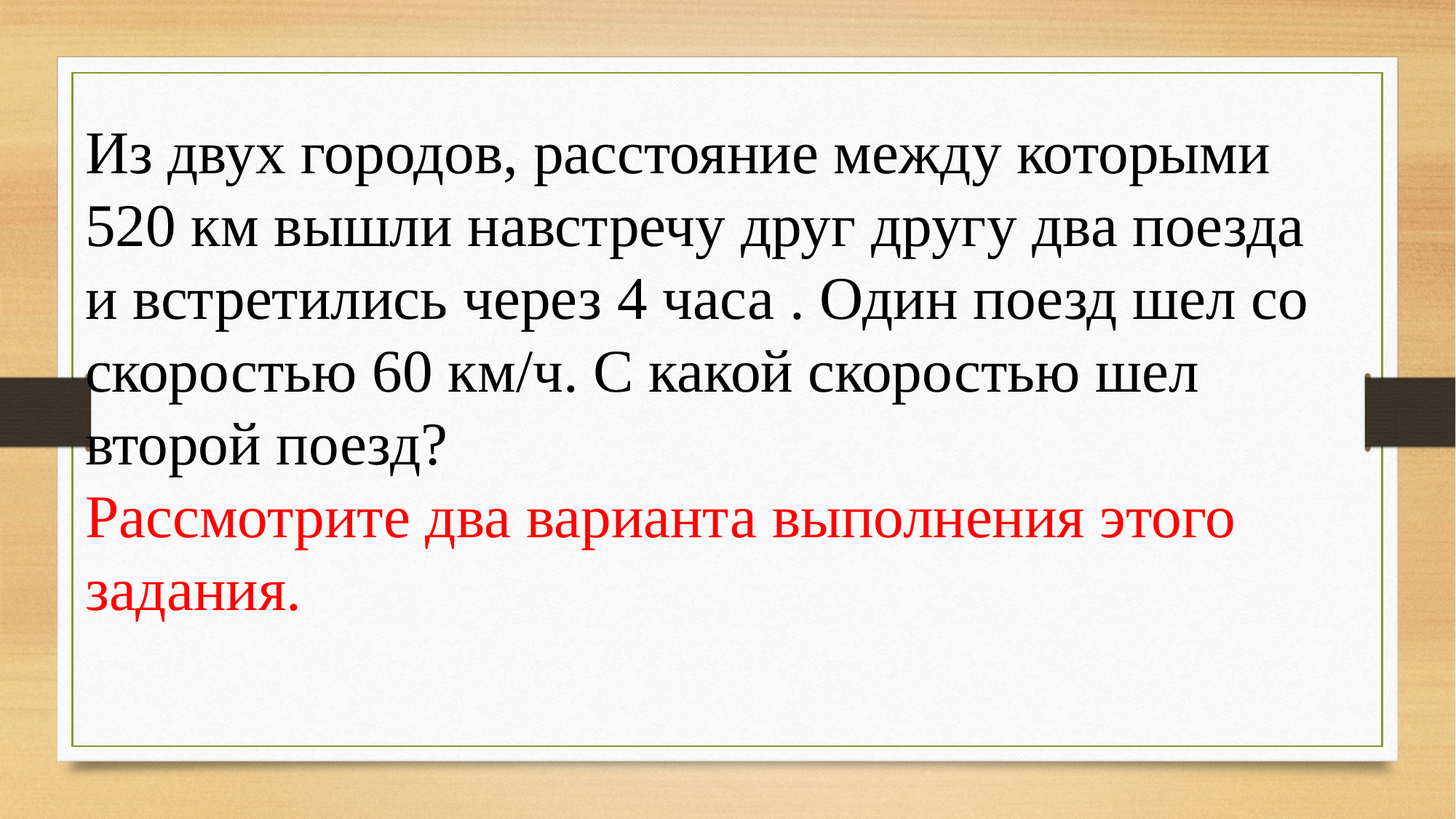

Из двух городов, расстояние между которыми 520 км вышли навстречу друг другу два поезда  и встретились через 4 часа . Один поезд шел со скоростью 60 км/ч. С какой скоростью шел второй поезд?
Рассмотрите два варианта выполнения этого задания.